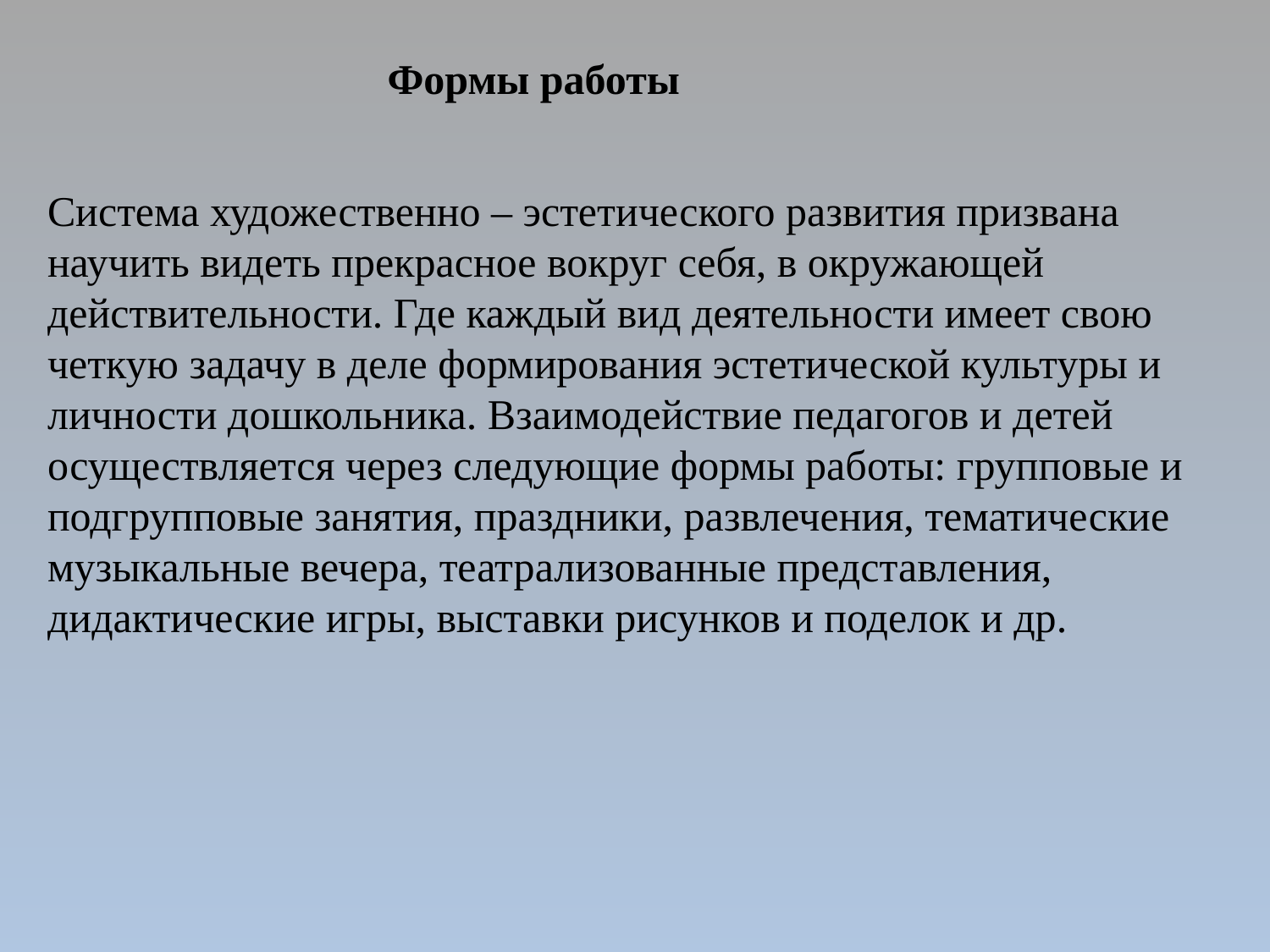

Формы работы

Система художественно – эстетического развития призвана научить видеть прекрасное вокруг себя, в окружающей действительности. Где каждый вид деятельности имеет свою четкую задачу в деле формирования эстетической культуры и личности дошкольника. Взаимодействие педагогов и детей осуществляется через следующие формы работы: групповые и подгрупповые занятия, праздники, развлечения, тематические музыкальные вечера, театрализованные представления, дидактические игры, выставки рисунков и поделок и др.